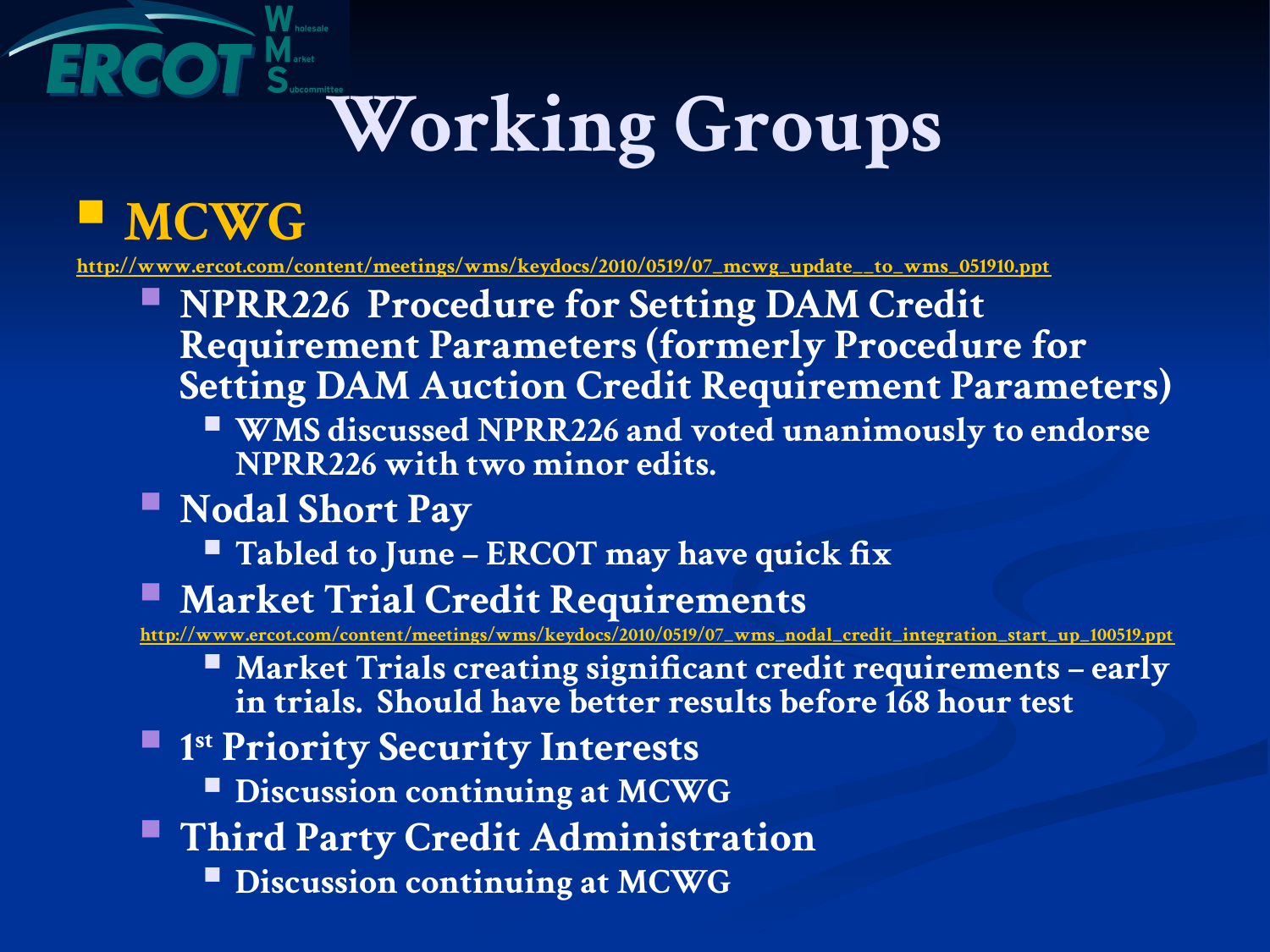

# Working Groups
MCWG
http://www.ercot.com/content/meetings/wms/keydocs/2010/0519/07_mcwg_update__to_wms_051910.ppt
NPRR226  Procedure for Setting DAM Credit Requirement Parameters (formerly Procedure for Setting DAM Auction Credit Requirement Parameters)
WMS discussed NPRR226 and voted unanimously to endorse NPRR226 with two minor edits.
Nodal Short Pay
Tabled to June – ERCOT may have quick fix
Market Trial Credit Requirements
http://www.ercot.com/content/meetings/wms/keydocs/2010/0519/07_wms_nodal_credit_integration_start_up_100519.ppt
Market Trials creating significant credit requirements – early in trials.  Should have better results before 168 hour test
1st Priority Security Interests
Discussion continuing at MCWG
Third Party Credit Administration
Discussion continuing at MCWG